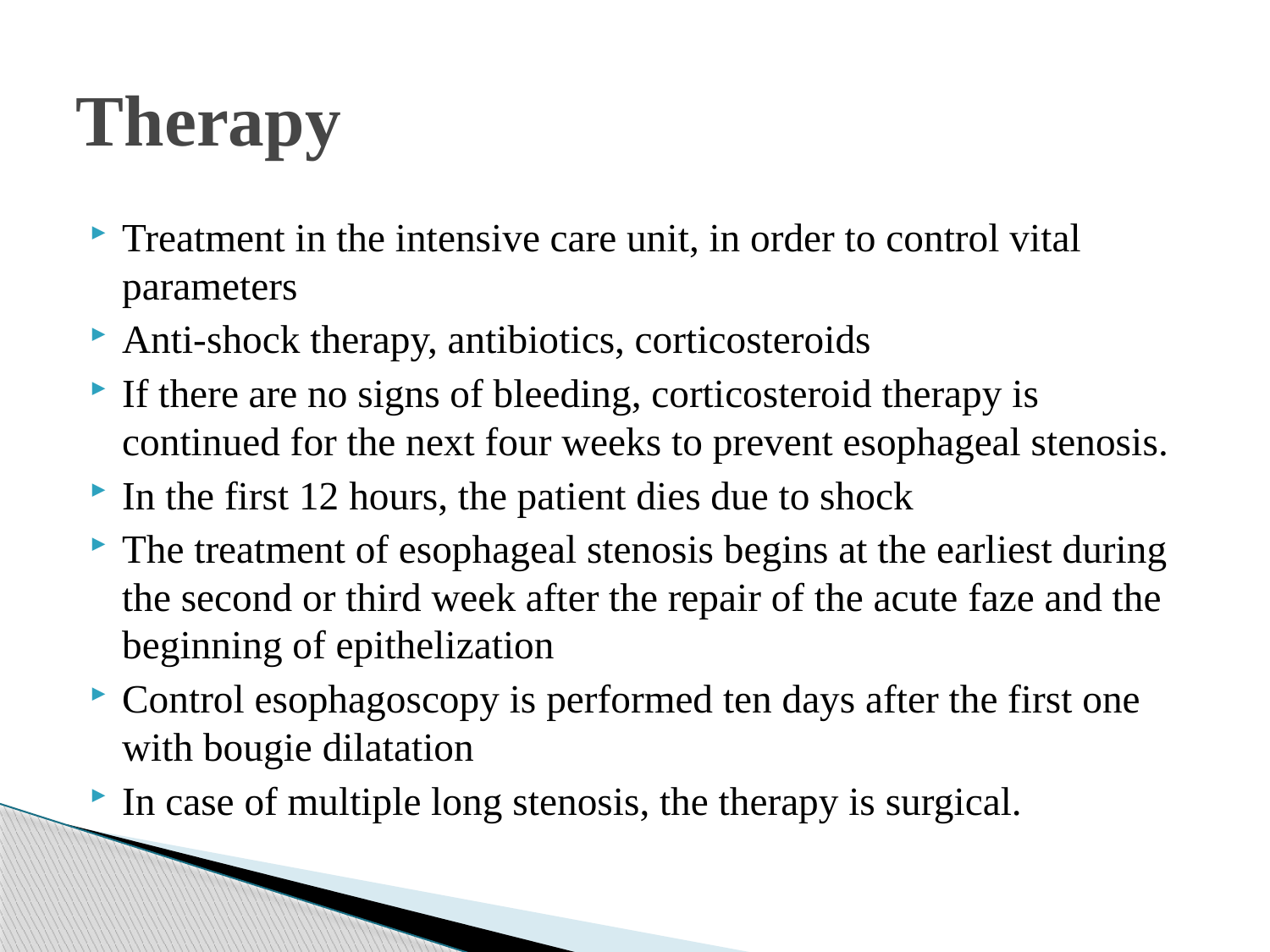

# Therapy
Treatment in the intensive care unit, in order to control vital parameters
Anti-shock therapy, antibiotics, corticosteroids
If there are no signs of bleeding, corticosteroid therapy is continued for the next four weeks to prevent esophageal stenosis.
In the first 12 hours, the patient dies due to shock
The treatment of esophageal stenosis begins at the earliest during the second or third week after the repair of the acute faze and the beginning of epithelization
Control esophagoscopy is performed ten days after the first one with bougie dilatation
In case of multiple long stenosis, the therapy is surgical.